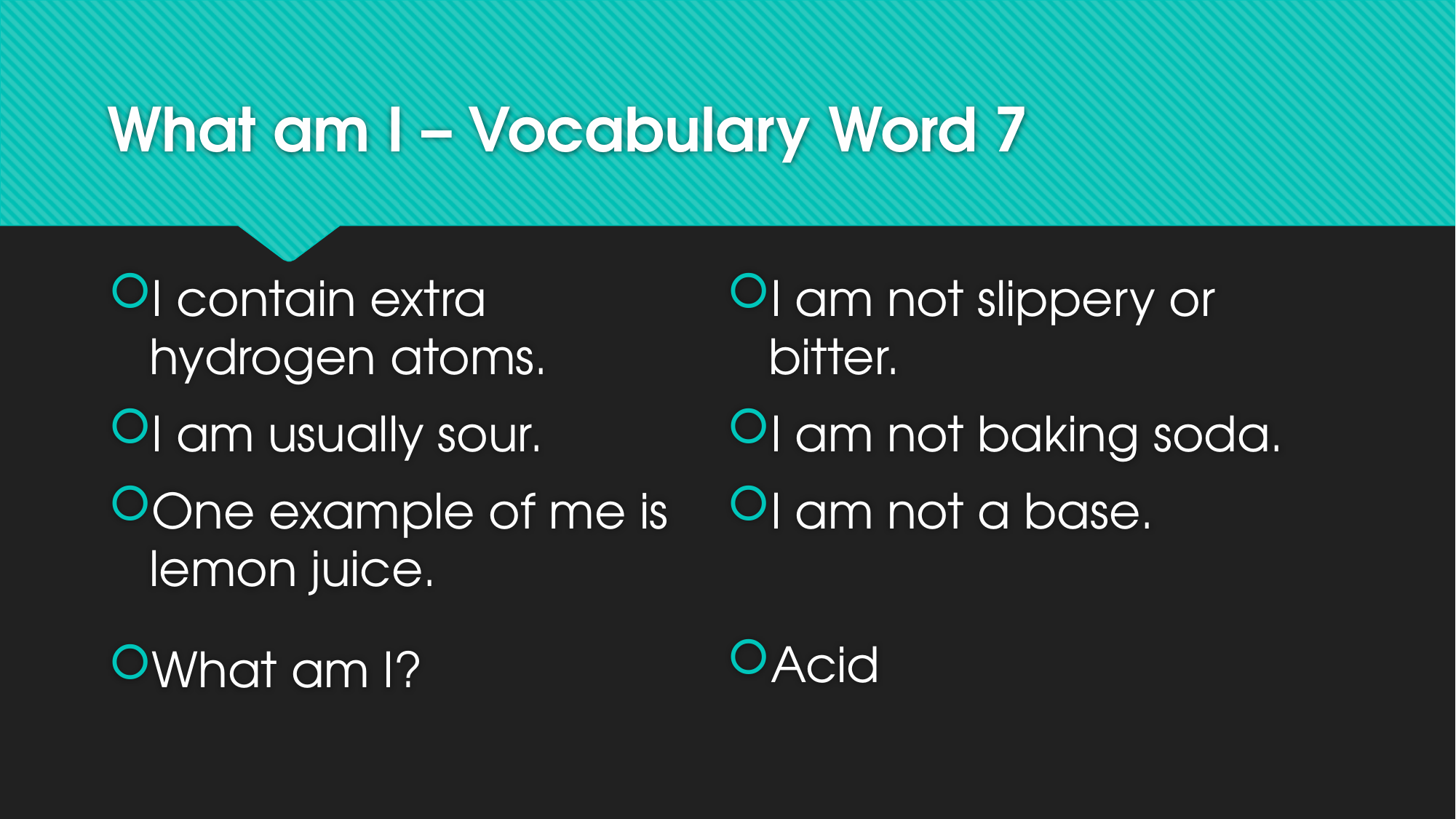

# What am I – Vocabulary Word 7
I contain extra hydrogen atoms.
I am usually sour.
One example of me is lemon juice.

What am I?
I am not slippery or bitter.
I am not baking soda.
I am not a base.

Acid